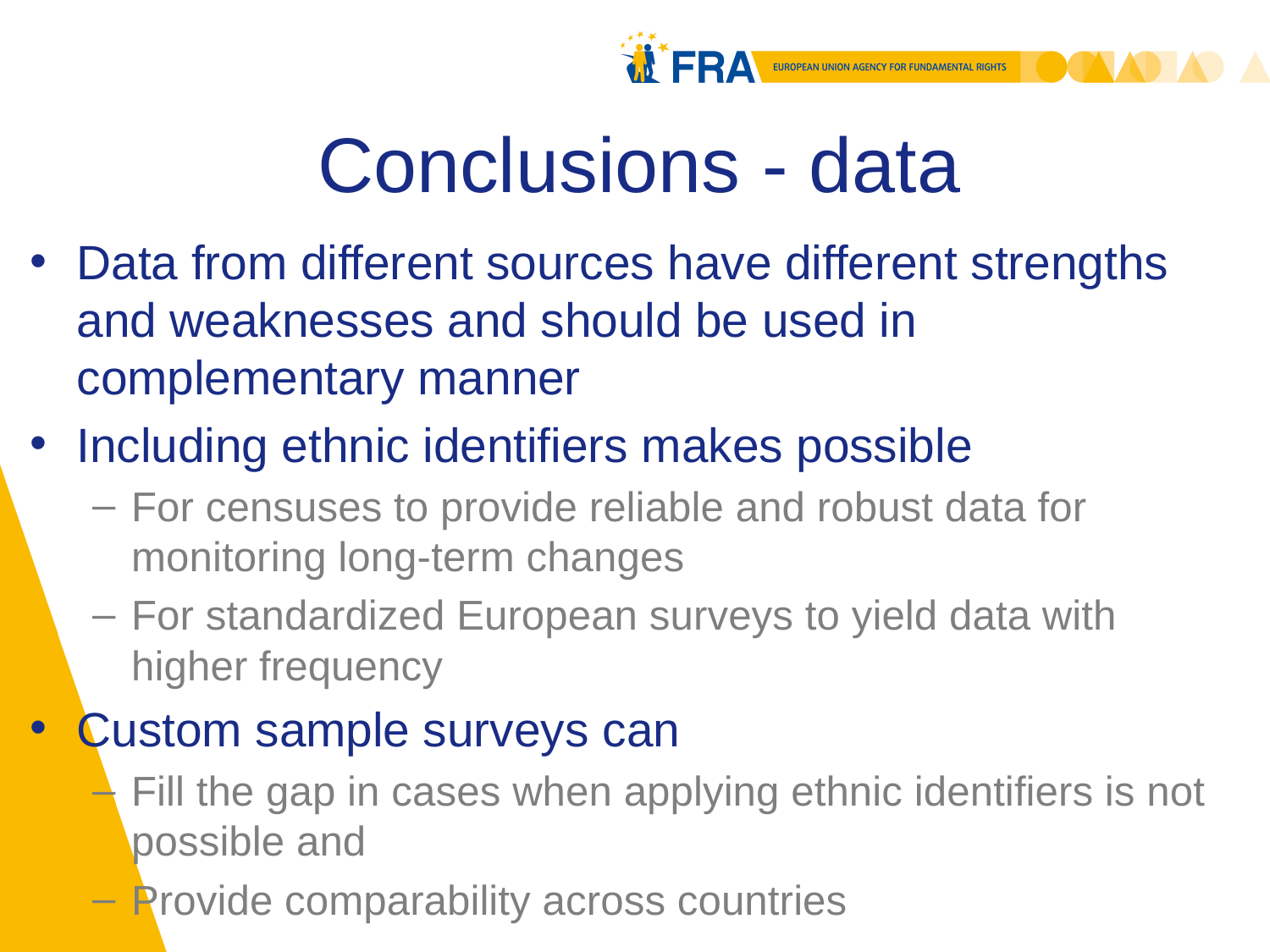

# Conclusions - data
Data from different sources have different strengths and weaknesses and should be used in complementary manner
Including ethnic identifiers makes possible
For censuses to provide reliable and robust data for monitoring long-term changes
For standardized European surveys to yield data with higher frequency
Custom sample surveys can
Fill the gap in cases when applying ethnic identifiers is not possible and
Provide comparability across countries
34